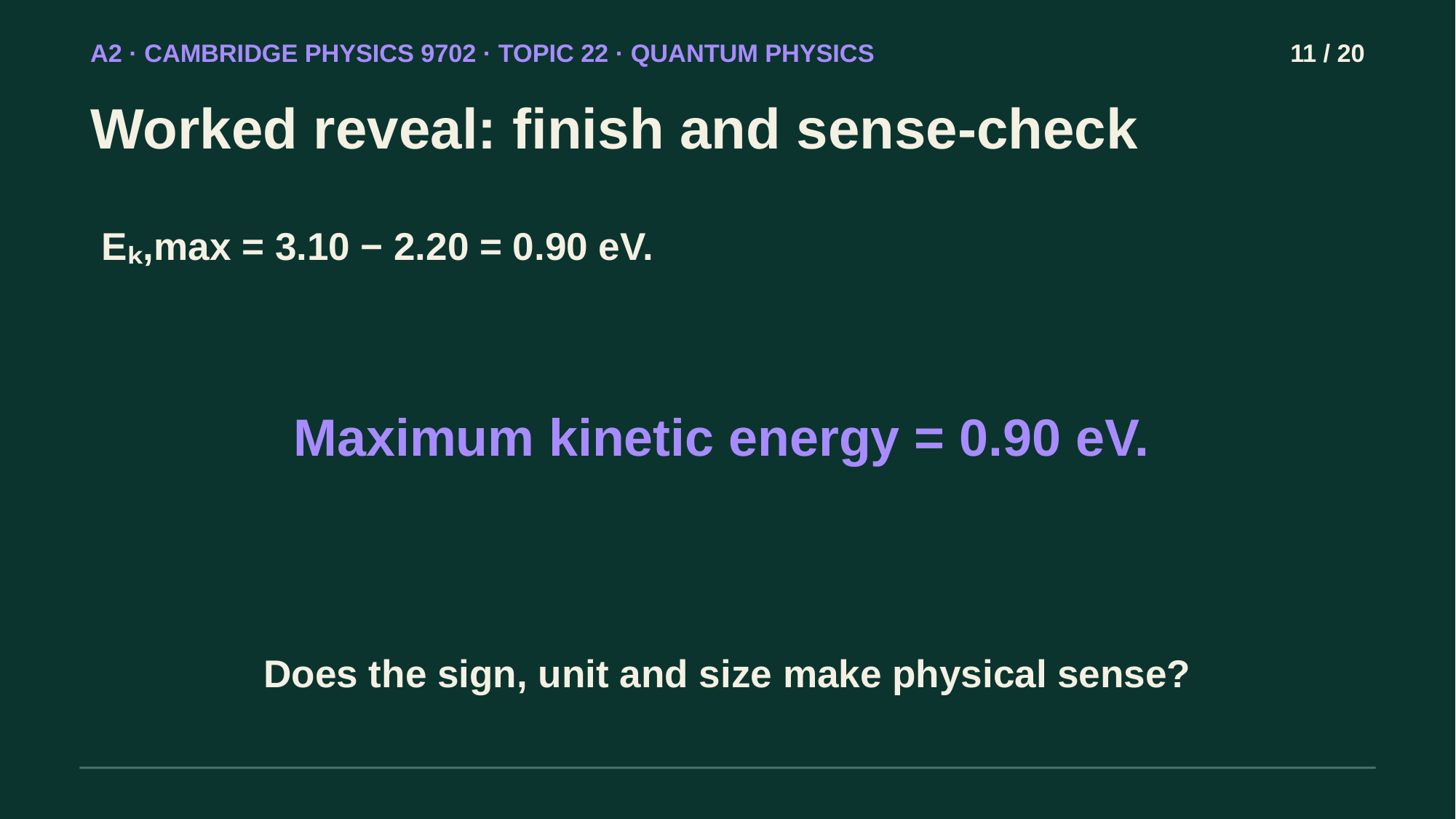

A2 · CAMBRIDGE PHYSICS 9702 · TOPIC 22 · QUANTUM PHYSICS
11 / 20
Worked reveal: finish and sense-check
Eₖ,max = 3.10 − 2.20 = 0.90 eV.
Maximum kinetic energy = 0.90 eV.
Does the sign, unit and size make physical sense?